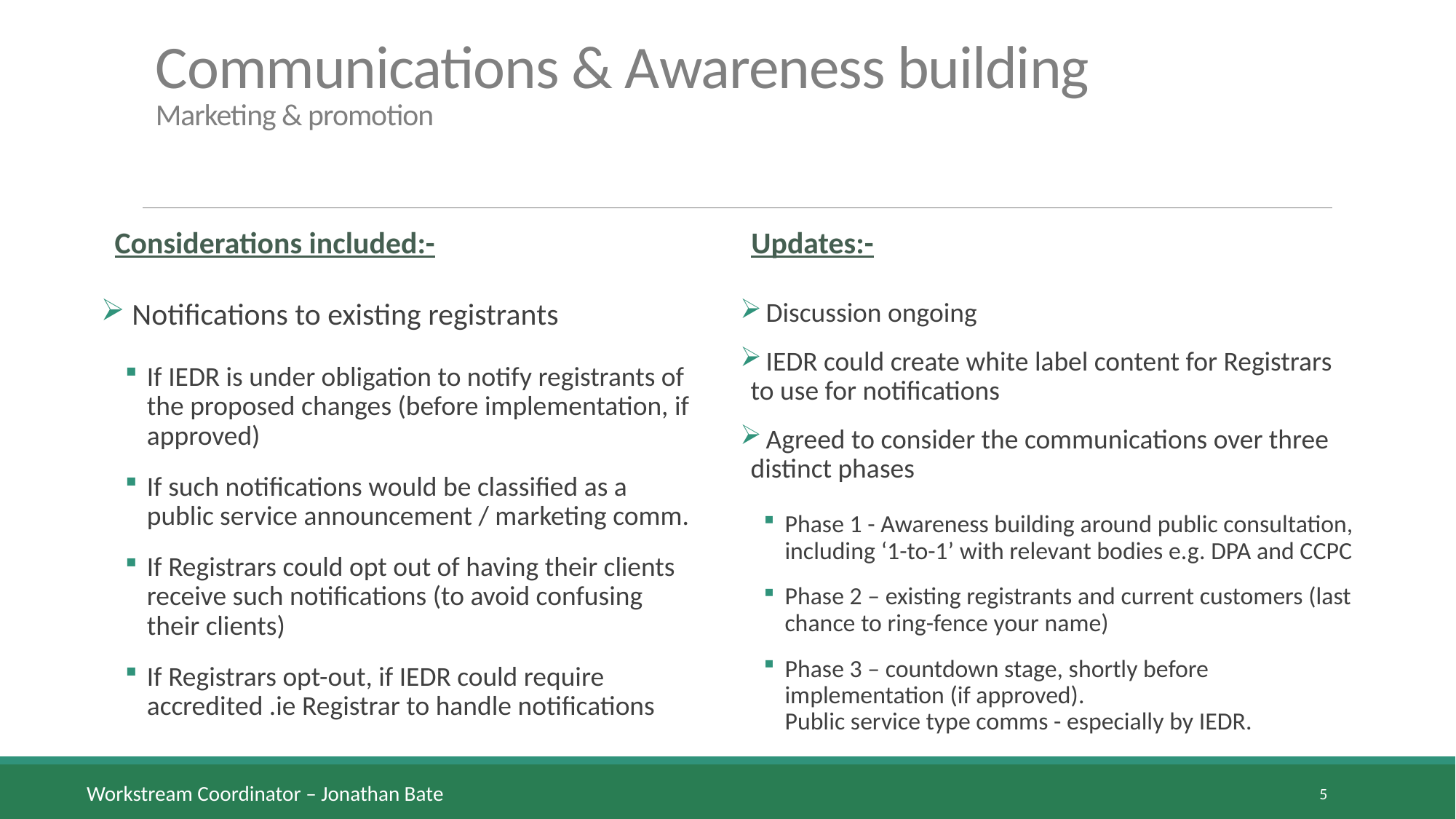

# Communications & Awareness building Marketing & promotion
Considerations included:-
Updates:-
 Notifications to existing registrants

If IEDR is under obligation to notify registrants of the proposed changes (before implementation, if approved)

If such notifications would be classified as a public service announcement / marketing comm.

If Registrars could opt out of having their clients receive such notifications (to avoid confusing their clients)

If Registrars opt-out, if IEDR could require accredited .ie Registrar to handle notifications

 Discussion ongoing
 IEDR could create white label content for Registrars to use for notifications
 Agreed to consider the communications over three distinct phases

Phase 1 - Awareness building around public consultation, including ‘1-to-1’ with relevant bodies e.g. DPA and CCPC

Phase 2 – existing registrants and current customers (last chance to ring-fence your name)

Phase 3 – countdown stage, shortly before implementation (if approved).
Public service type comms - especially by IEDR.

5
Workstream Coordinator – Jonathan Bate